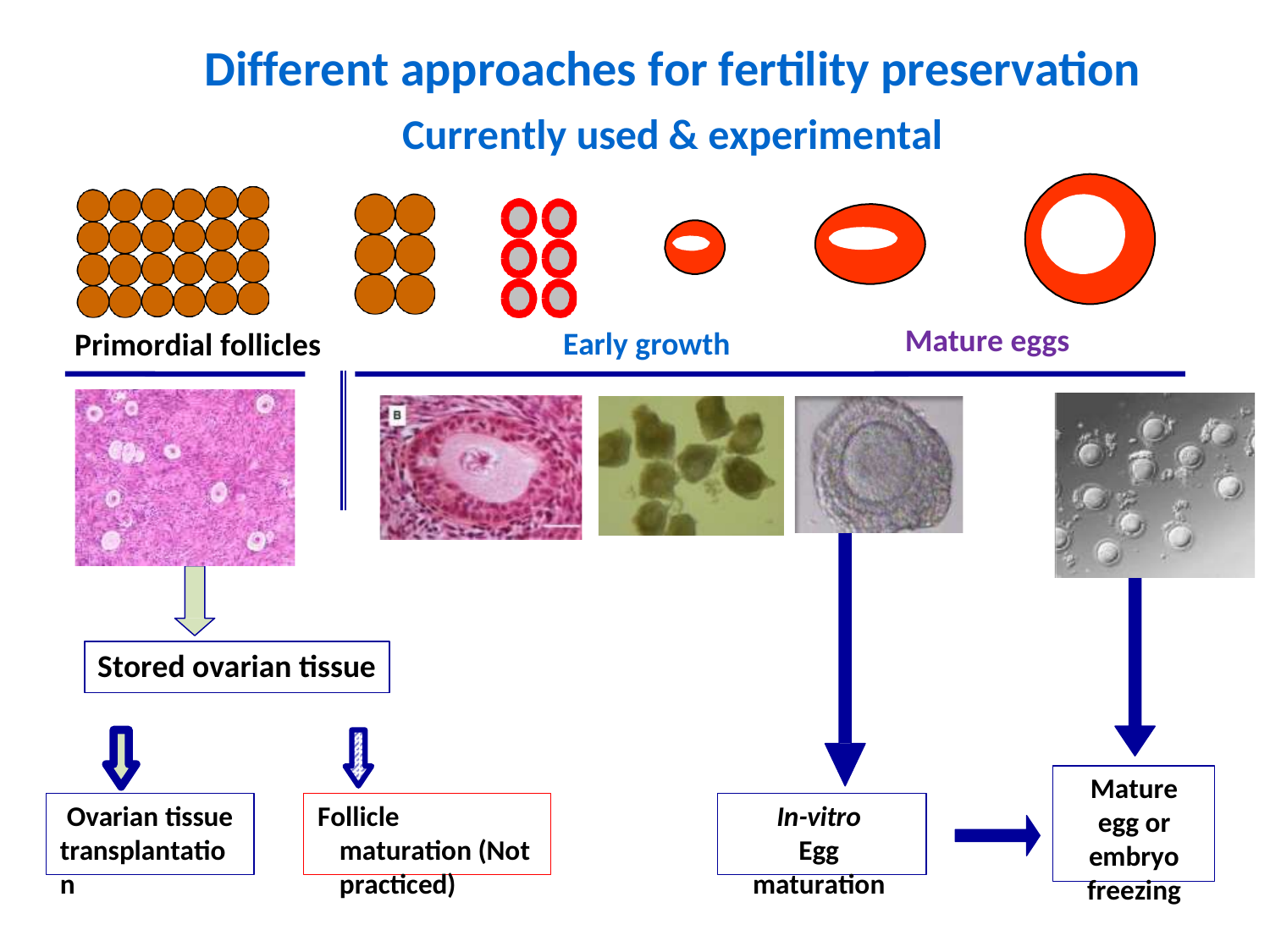

Different approaches for fertility preservation

Currently used & experimental

Mature eggs
Early growth
Primordial follicles

Stored ovarian tissue

Mature egg or embryo freezing

Ovarian tissue transplantation
Follicle maturation (Not practiced)
In-vitro
Egg maturation